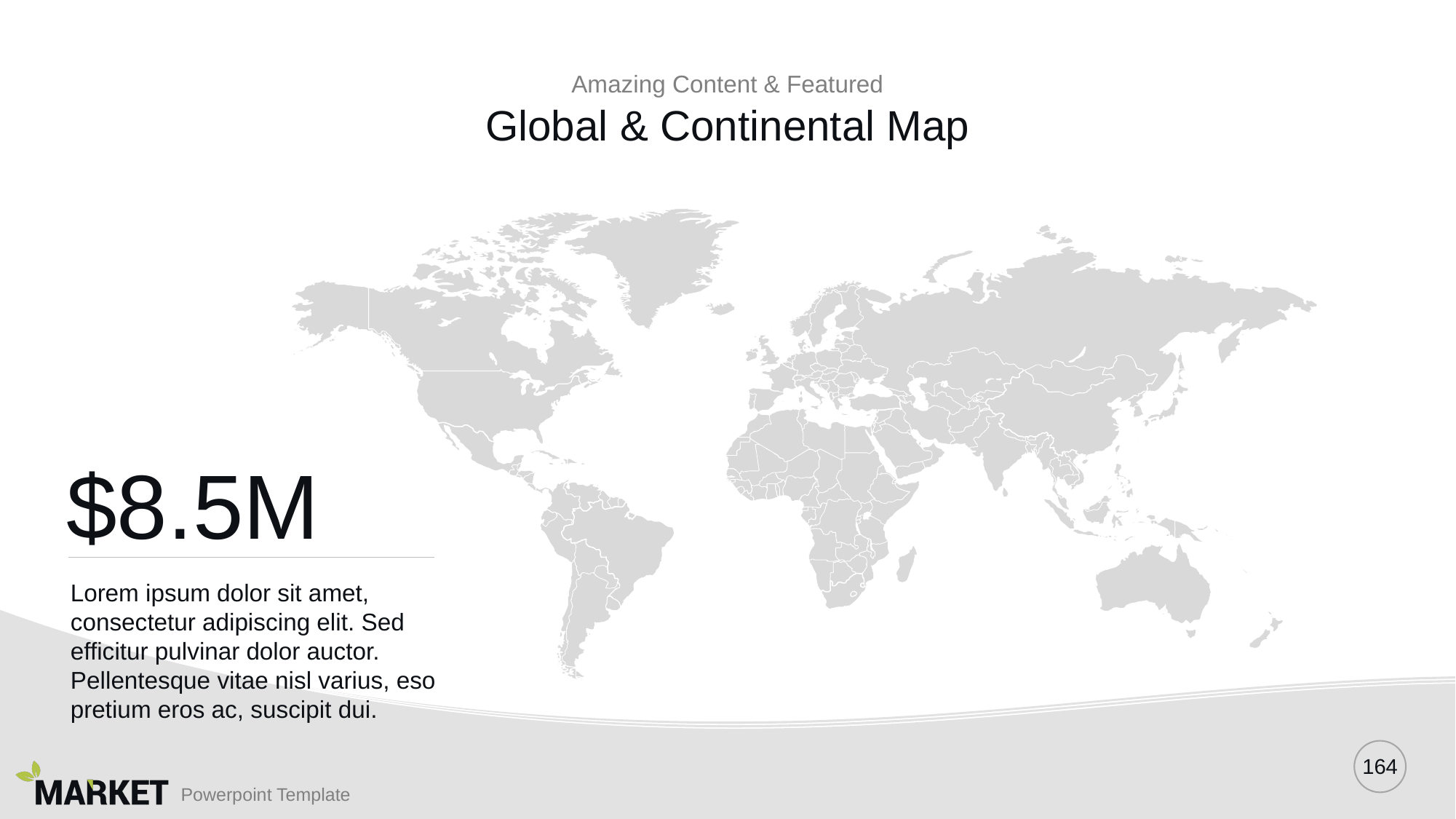

Amazing Content & Featured
# Global & Continental Map

$8.5M
Lorem ipsum dolor sit amet, consectetur adipiscing elit. Sed efficitur pulvinar dolor auctor. Pellentesque vitae nisl varius, eso pretium eros ac, suscipit dui.